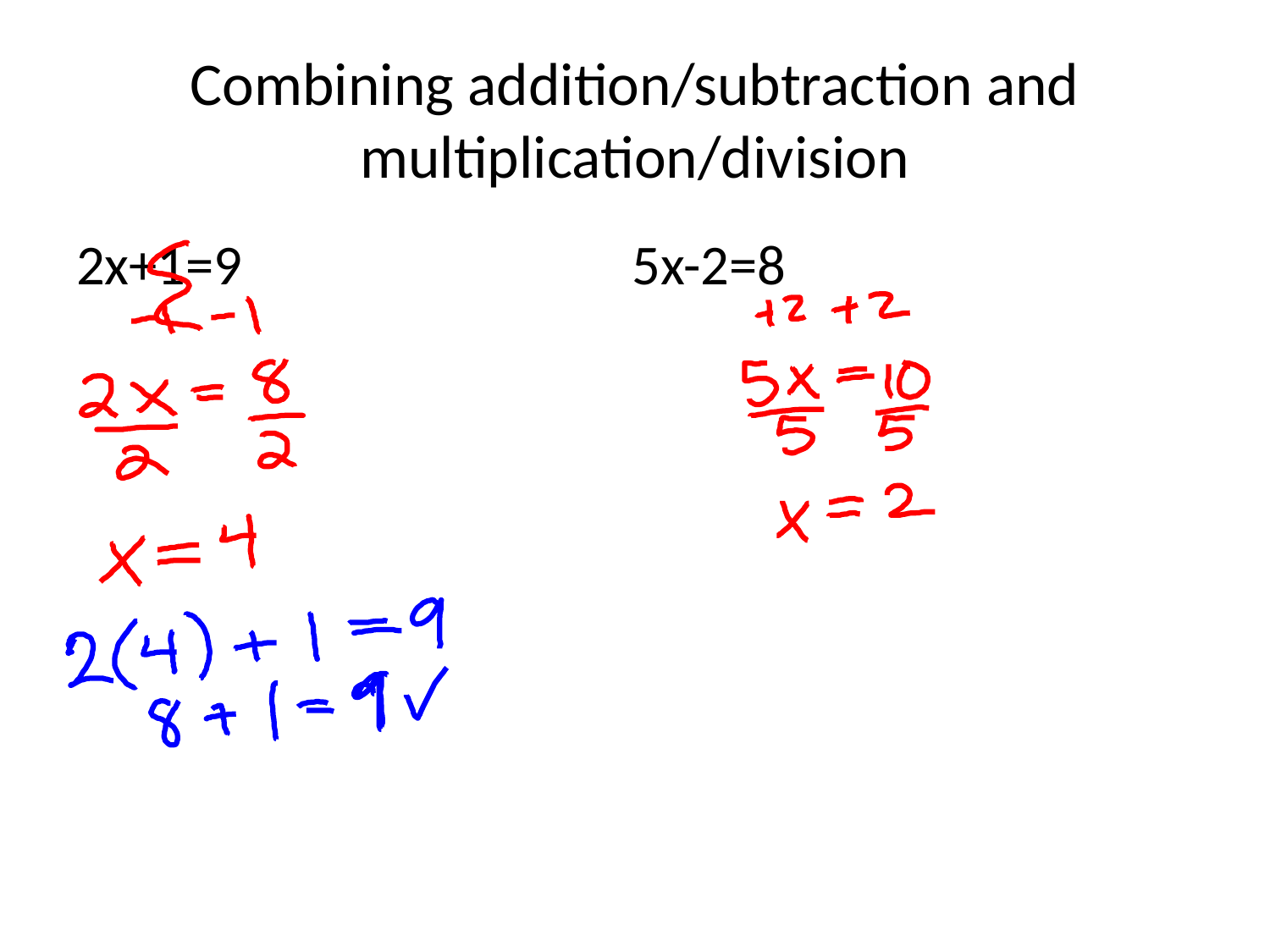

# Combining addition/subtraction and multiplication/division
2x+1=9				5x-2=8